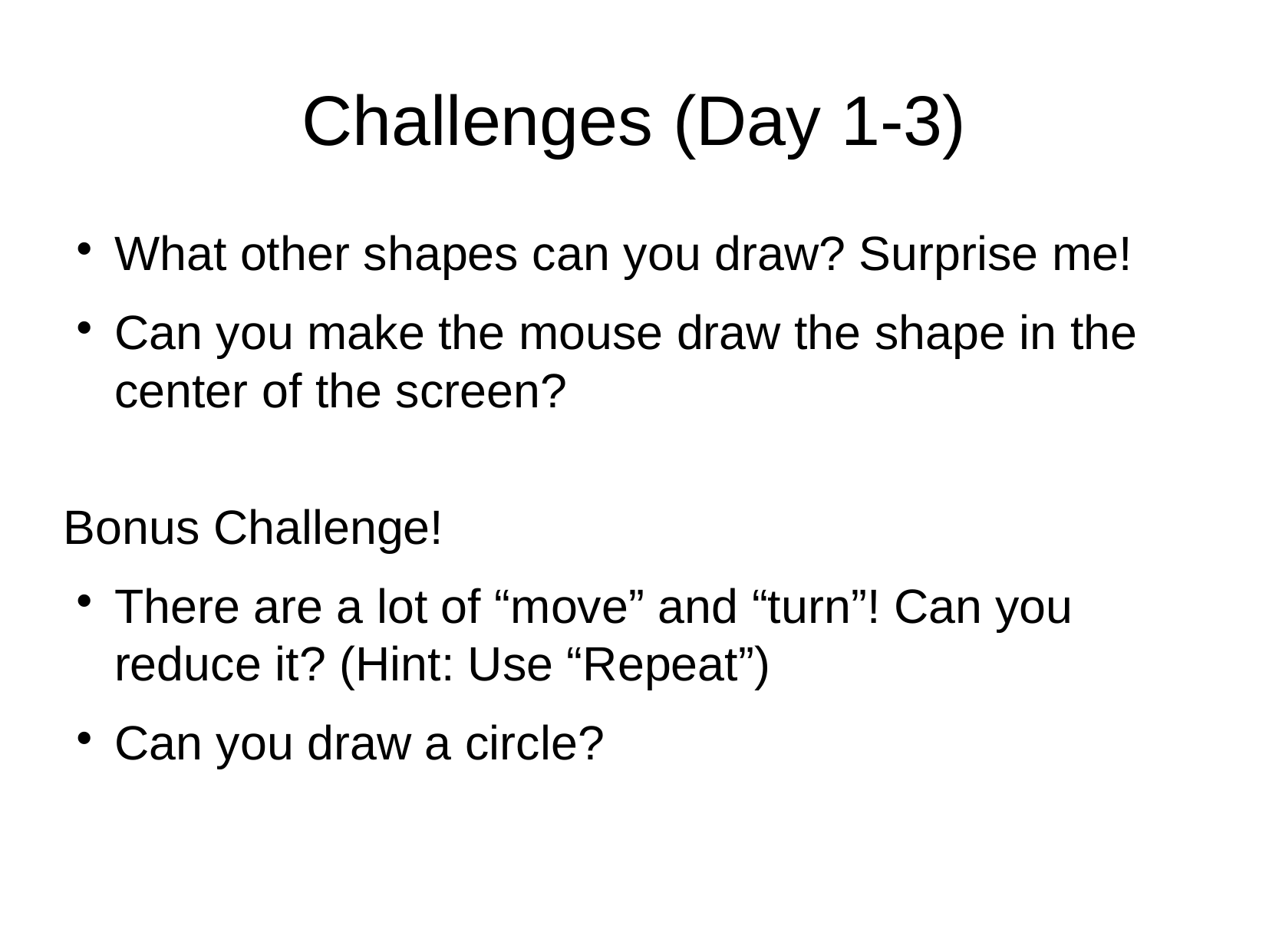

Challenges (Day 1-3)
What other shapes can you draw? Surprise me!
Can you make the mouse draw the shape in the center of the screen?

Bonus Challenge!
There are a lot of “move” and “turn”! Can you reduce it? (Hint: Use “Repeat”)
Can you draw a circle?